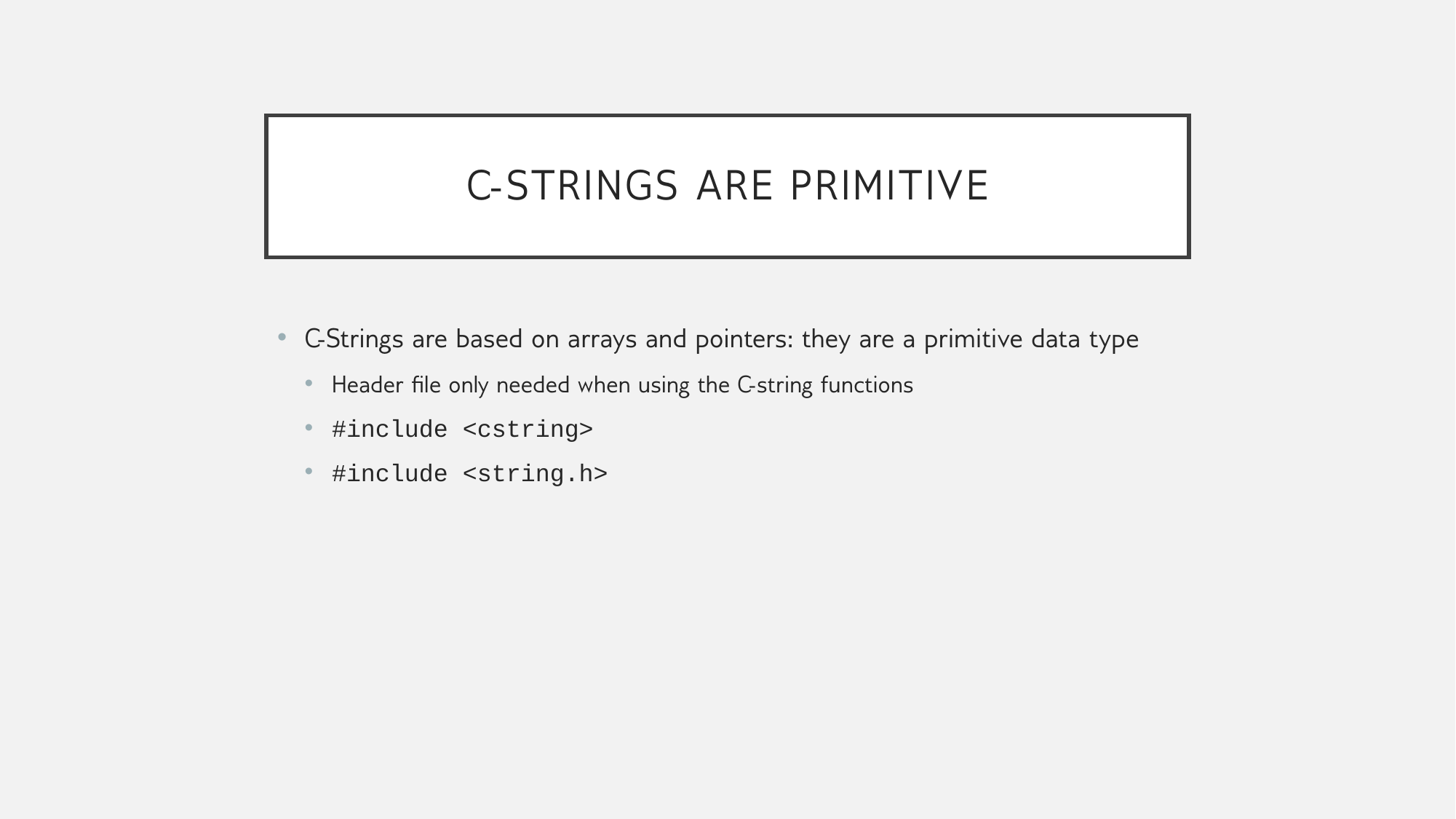

# C-Strings are Primitive
C-Strings are based on arrays and pointers: they are a primitive data type
Header file only needed when using the C-string functions
#include <cstring>
#include <string.h>